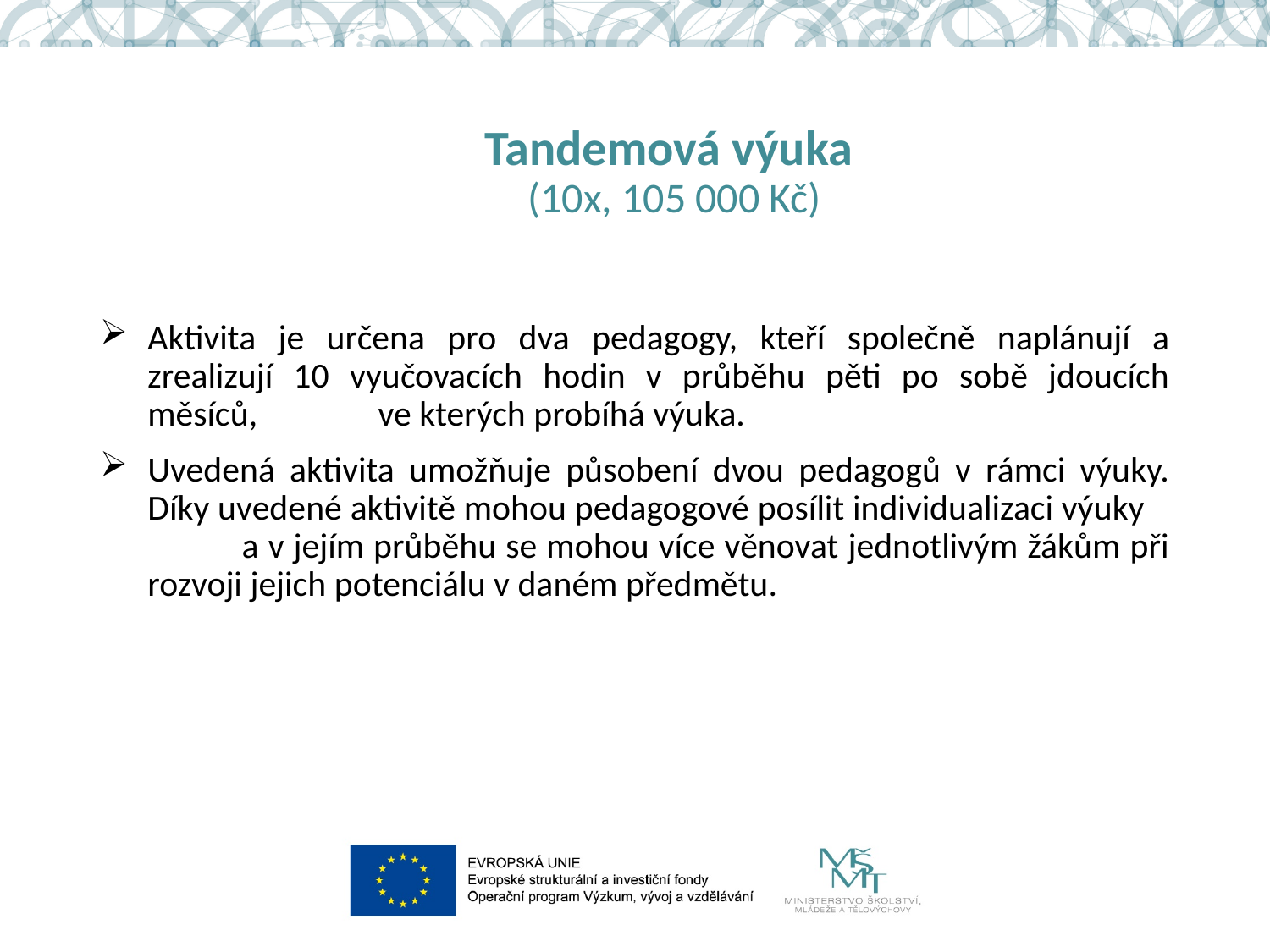

# Tandemová výuka (10x, 105 000 Kč)

Aktivita je určena pro dva pedagogy, kteří společně naplánují a zrealizují 10 vyučovacích hodin v průběhu pěti po sobě jdoucích měsíců,               ve kterých probíhá výuka.
Uvedená aktivita umožňuje působení dvou pedagogů v rámci výuky. Díky uvedené aktivitě mohou pedagogové posílit individualizaci výuky              a v jejím průběhu se mohou více věnovat jednotlivým žákům při rozvoji jejich potenciálu v daném předmětu.